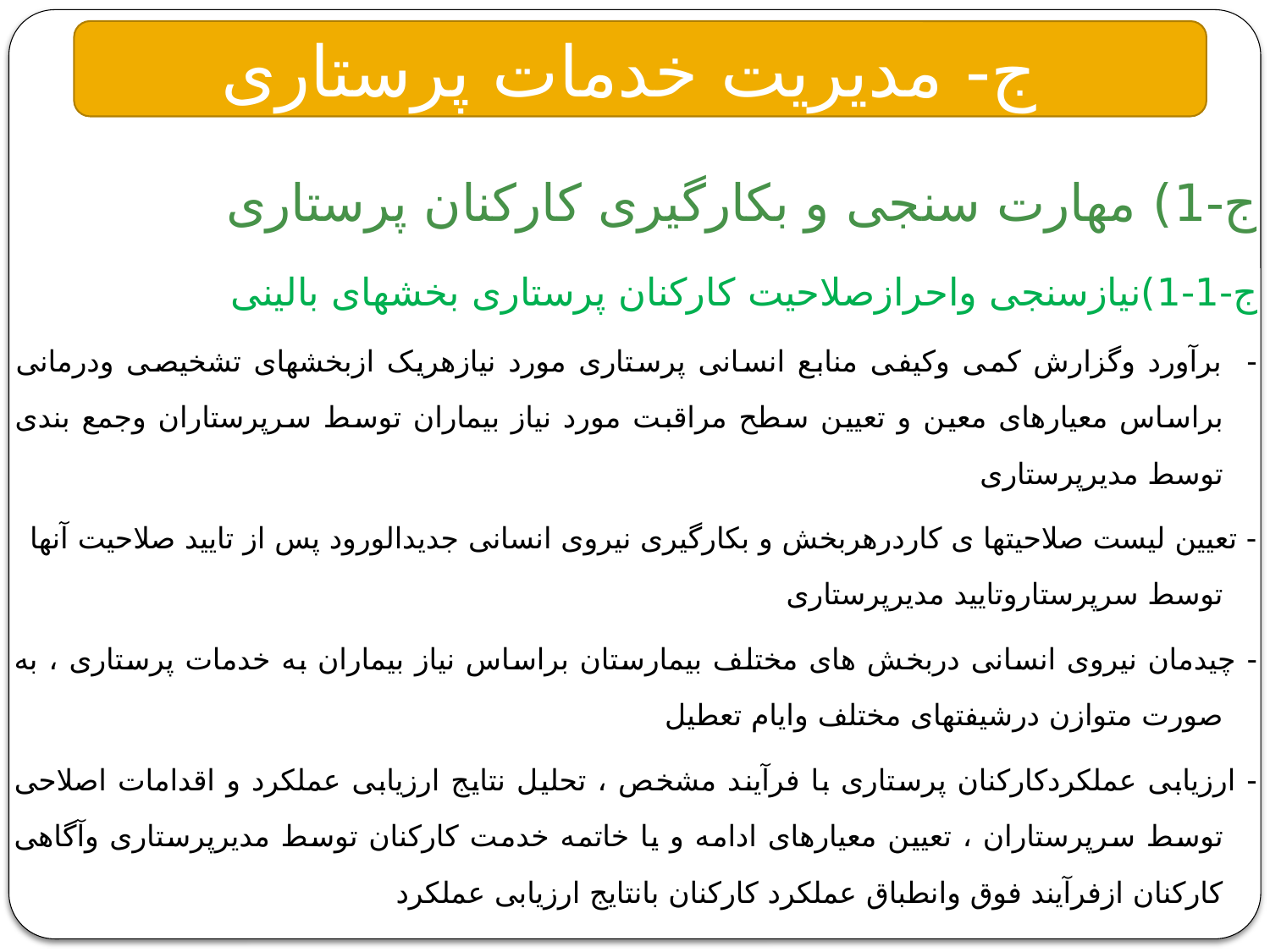

ج- مدیریت خدمات پرستاری
#
 ج-1) مهارت سنجی و بکارگیری کارکنان پرستاری
ج-1-1)نیازسنجی واحرازصلاحیت کارکنان پرستاری بخشهای بالینی
-  برآورد وگزارش کمی وکیفی منابع انسانی پرستاری مورد نیازهریک ازبخشهای تشخیصی ودرمانی براساس معیارهای معین و تعیین سطح مراقبت مورد نیاز بیماران توسط سرپرستاران وجمع بندی توسط مدیرپرستاری
- تعیین لیست صلاحیتها ی کاردرهربخش و بکارگیری نیروی انسانی جدیدالورود پس از تایید صلاحیت آنها توسط سرپرستاروتایید مدیرپرستاری
- چیدمان نیروی انسانی دربخش های مختلف بیمارستان براساس نیاز بیماران به خدمات پرستاری ، به صورت متوازن درشیفتهای مختلف وایام تعطیل
- ارزیابی عملکردکارکنان پرستاری با فرآیند مشخص ، تحلیل نتایج ارزیابی عملکرد و اقدامات اصلاحی توسط سرپرستاران ، تعیین معیارهای ادامه و یا خاتمه خدمت کارکنان توسط مدیرپرستاری وآگاهی کارکنان ازفرآیند فوق وانطباق عملکرد کارکنان بانتایج ارزیابی عملکرد